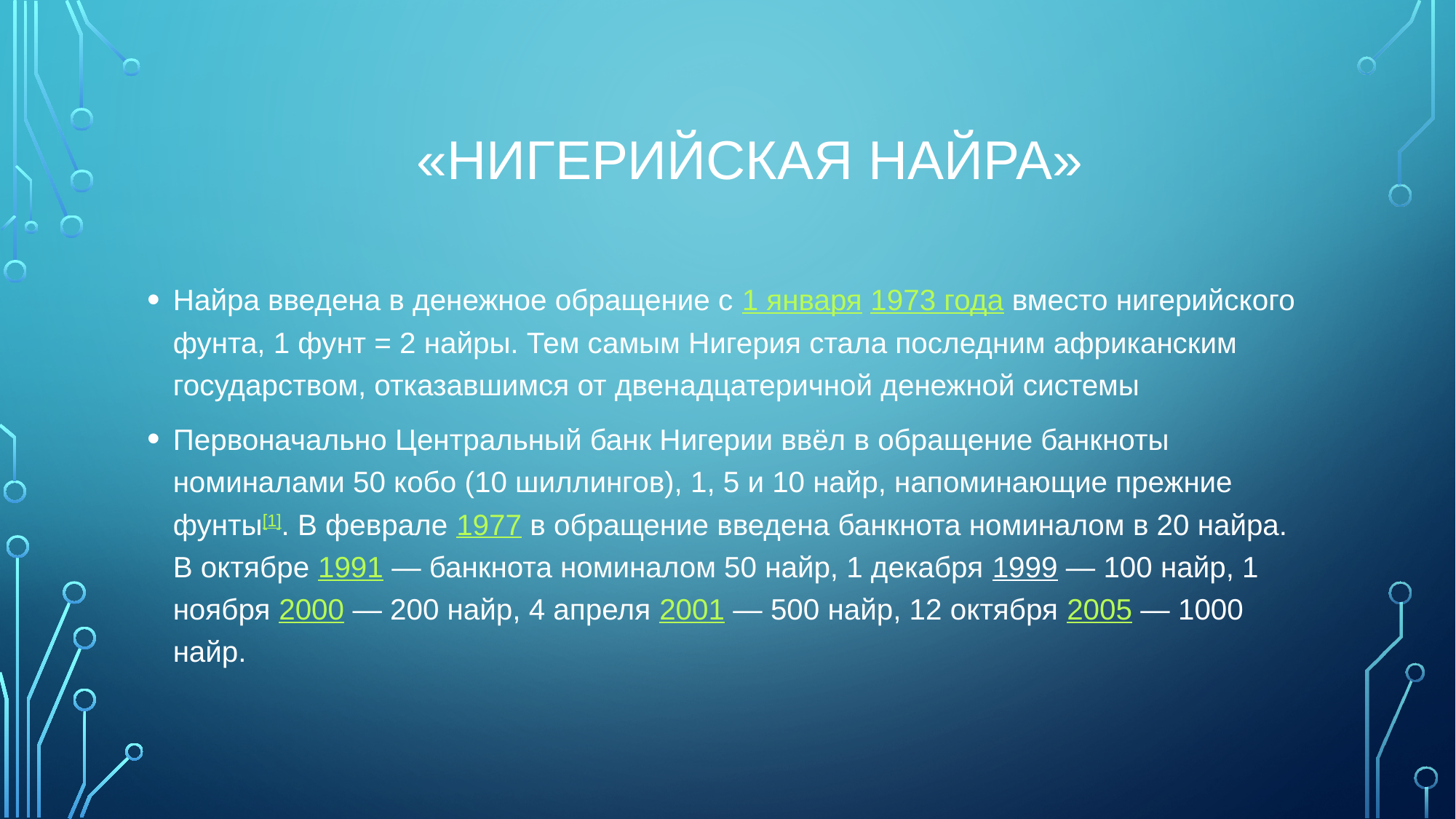

# «нигерийская найра»
Найра введена в денежное обращение с 1 января 1973 года вместо нигерийского фунта, 1 фунт = 2 найры. Тем самым Нигерия стала последним африканским государством, отказавшимся от двенадцатеричной денежной системы
Первоначально Центральный банк Нигерии ввёл в обращение банкноты номиналами 50 кобо (10 шиллингов), 1, 5 и 10 найр, напоминающие прежние фунты[1]. В феврале 1977 в обращение введена банкнота номиналом в 20 найра. В октябре 1991 — банкнота номиналом 50 найр, 1 декабря 1999 — 100 найр, 1 ноября 2000 — 200 найр, 4 апреля 2001 — 500 найр, 12 октября 2005 — 1000 найр.